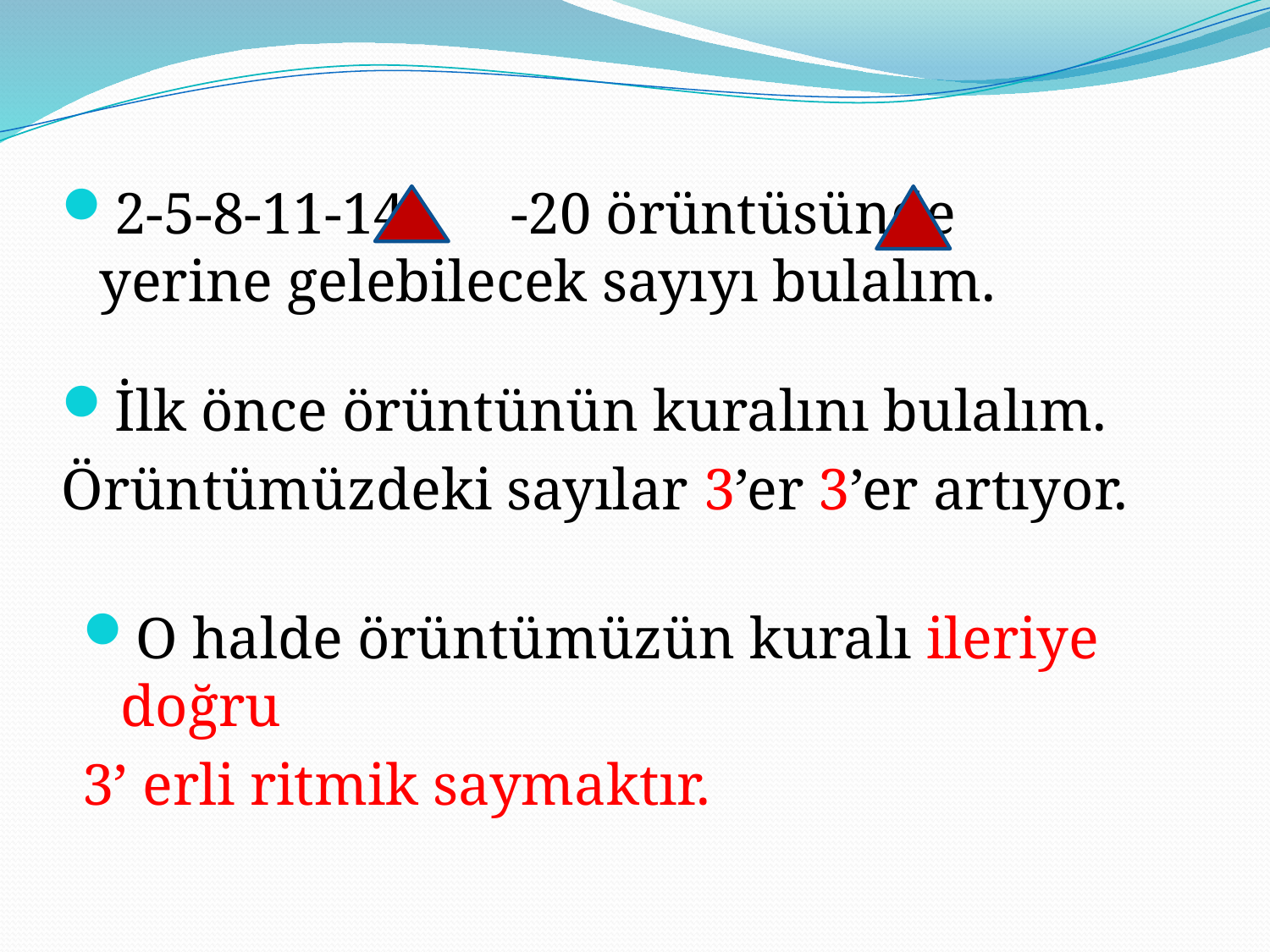

2-5-8-11-14-      -20 örüntüsünde        yerine gelebilecek sayıyı bulalım.

İlk önce örüntünün kuralını bulalım.
Örüntümüzdeki sayılar 3’er 3’er artıyor.
O halde örüntümüzün kuralı ileriye doğru
3’ erli ritmik saymaktır.